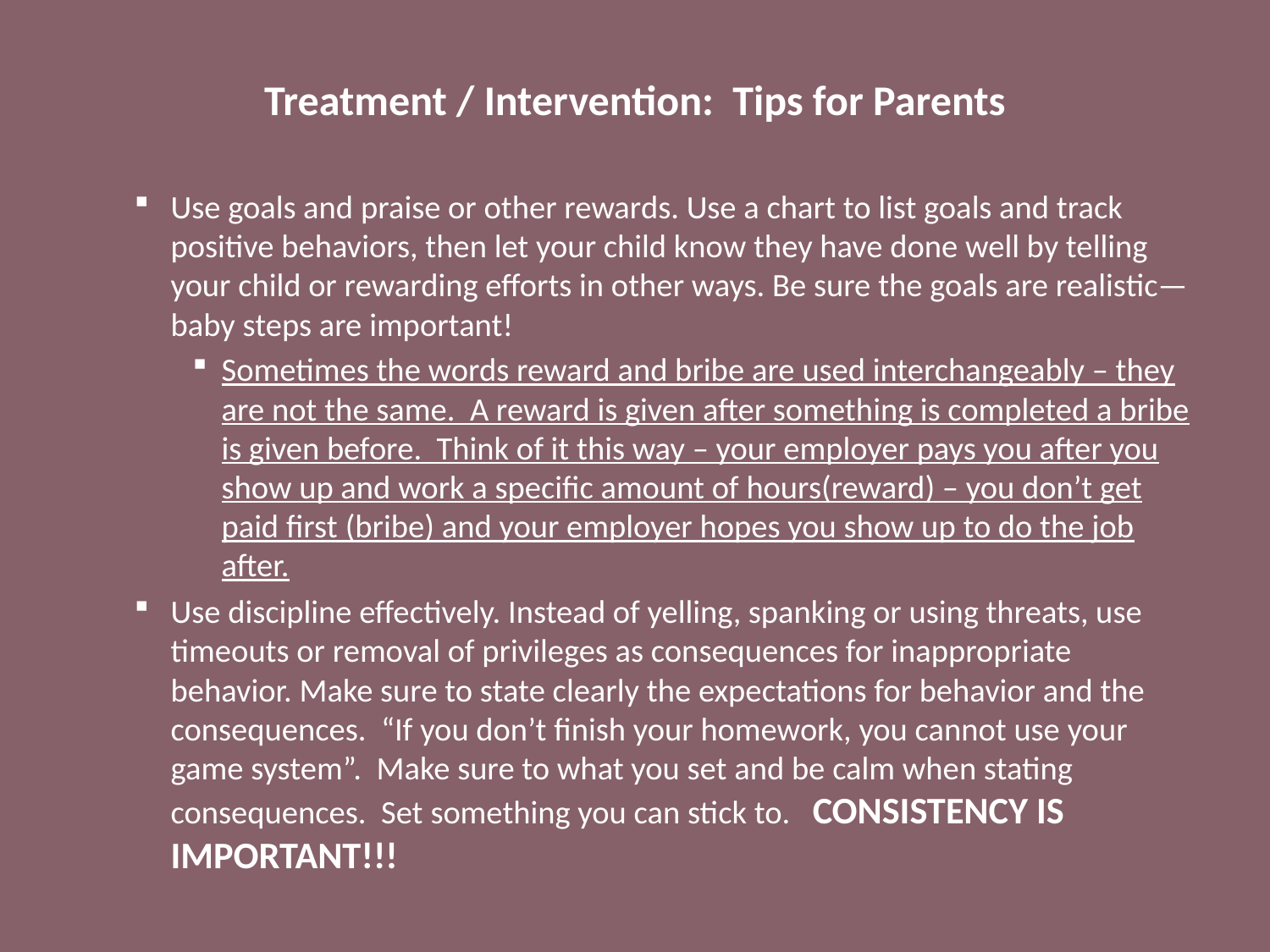

# Treatment / Intervention:  Tips for Parents
Use goals and praise or other rewards. Use a chart to list goals and track positive behaviors, then let your child know they have done well by telling your child or rewarding efforts in other ways. Be sure the goals are realistic—baby steps are important!
Sometimes the words reward and bribe are used interchangeably – they are not the same.  A reward is given after something is completed a bribe is given before.  Think of it this way – your employer pays you after you show up and work a specific amount of hours(reward) – you don’t get paid first (bribe) and your employer hopes you show up to do the job after.
Use discipline effectively. Instead of yelling, spanking or using threats, use timeouts or removal of privileges as consequences for inappropriate behavior. Make sure to state clearly the expectations for behavior and the consequences.  “If you don’t finish your homework, you cannot use your game system”.  Make sure to what you set and be calm when stating consequences.  Set something you can stick to.   CONSISTENCY IS IMPORTANT!!!